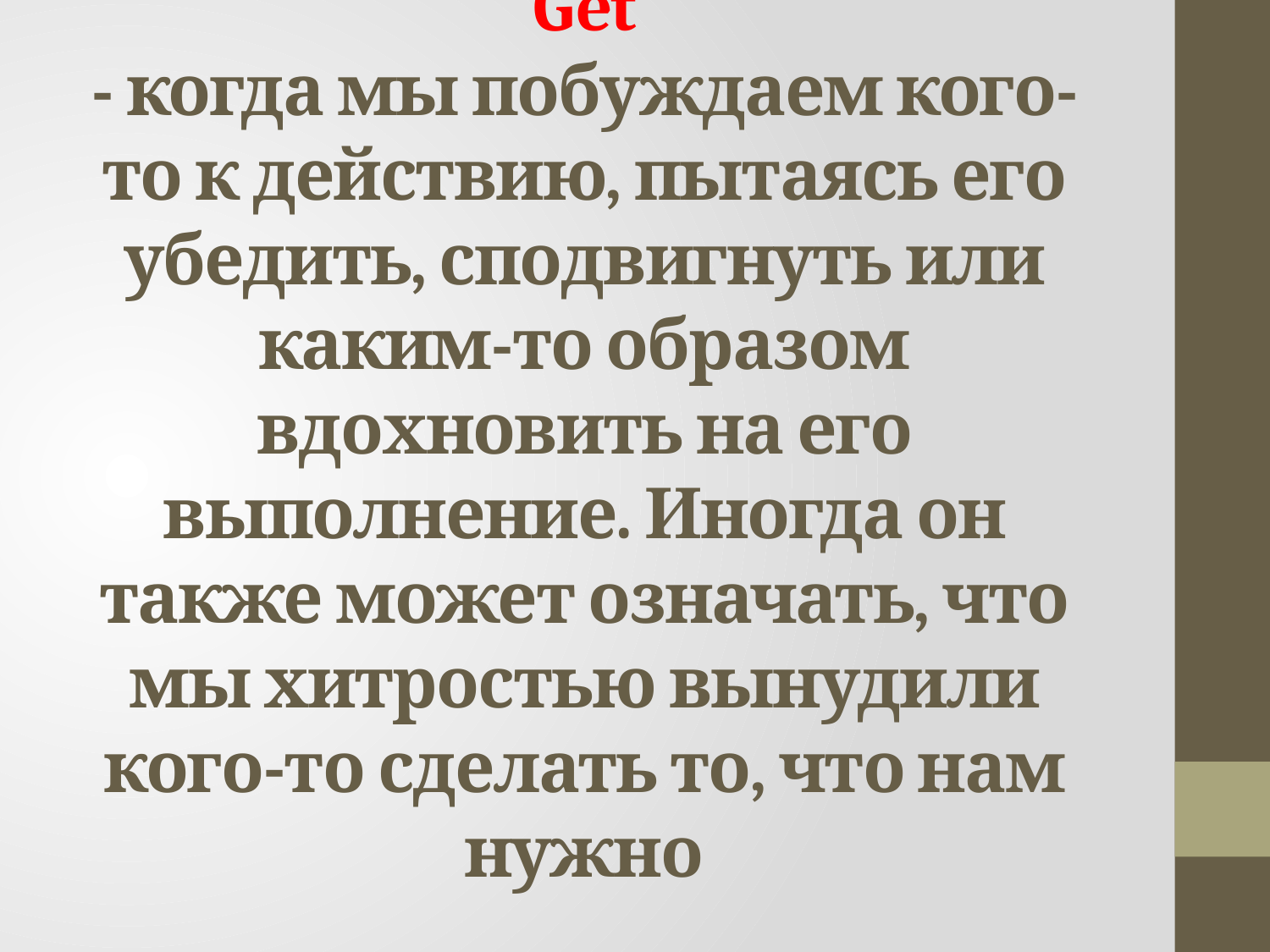

# Get - когда мы побуждаем кого-то к действию, пытаясь его убедить, сподвигнуть или каким-то образом вдохновить на его выполнение. Иногда он также может означать, что мы хитростью вынудили кого-то сделать то, что нам нужно